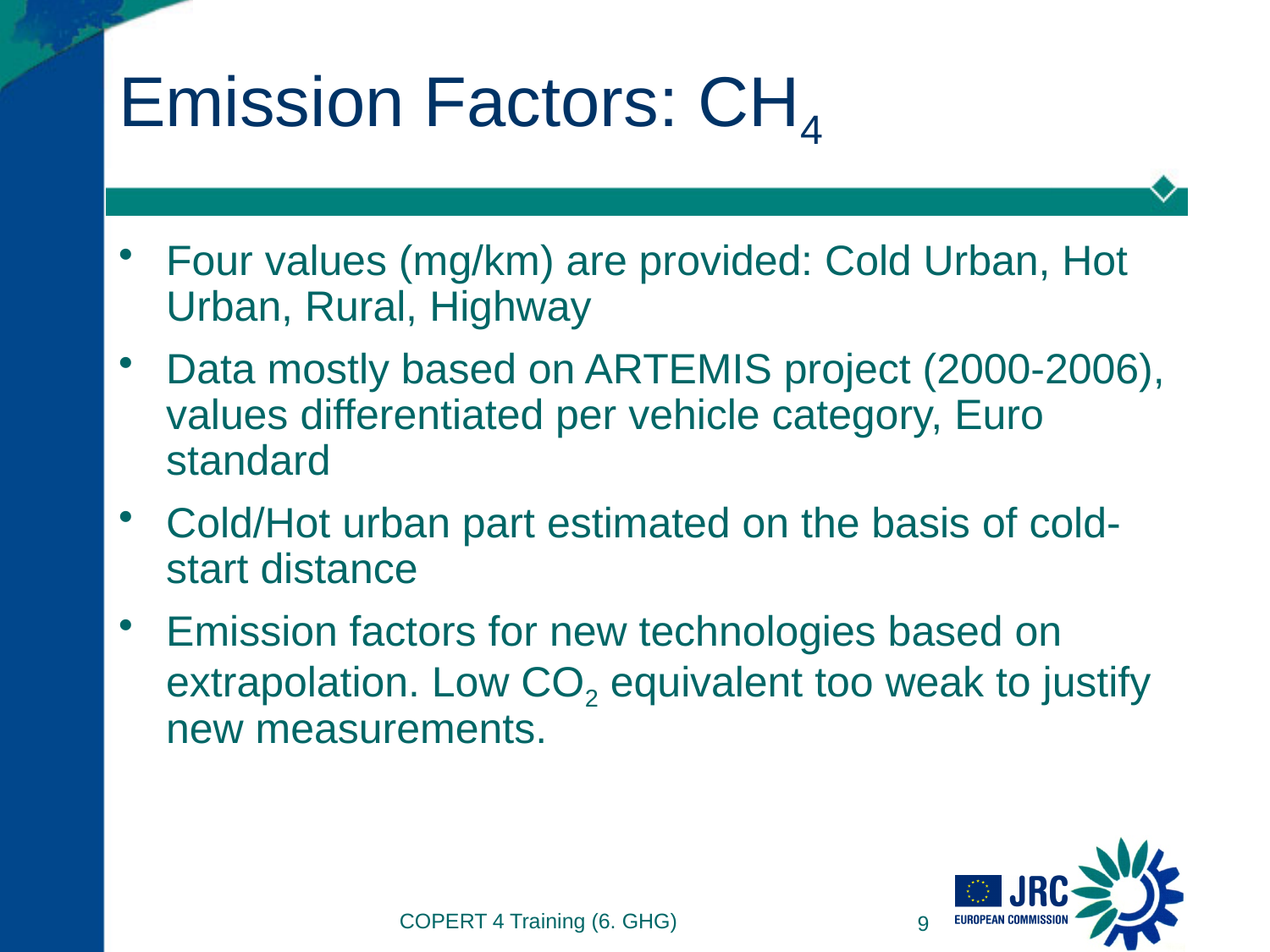

# Emission Factors: CH4
Four values (mg/km) are provided: Cold Urban, Hot Urban, Rural, Highway
Data mostly based on ARTEMIS project (2000-2006), values differentiated per vehicle category, Euro standard
Cold/Hot urban part estimated on the basis of cold-start distance
Emission factors for new technologies based on extrapolation. Low CO2 equivalent too weak to justify new measurements.
COPERT 4 Training (6. GHG)
9